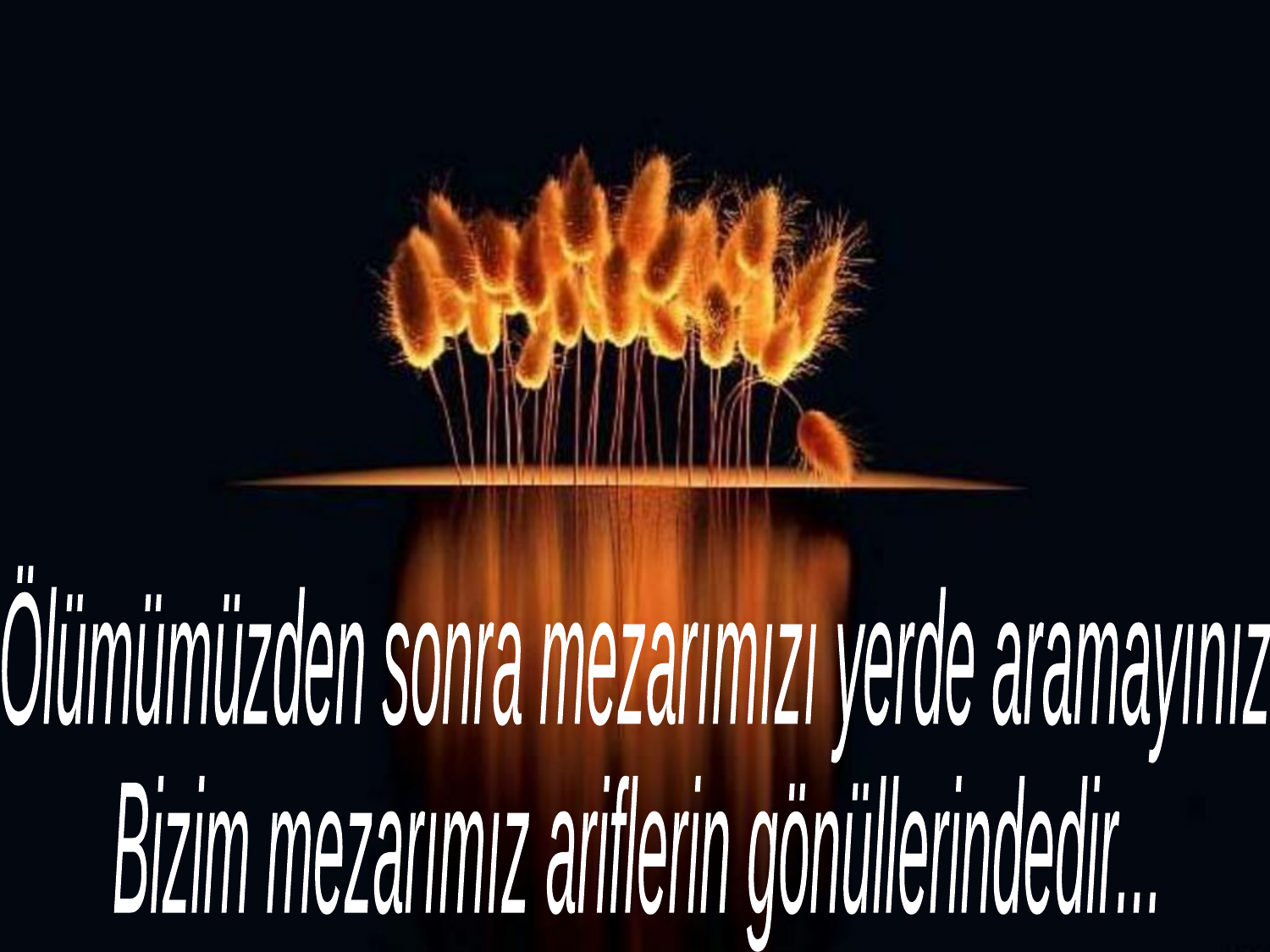

Ölümümüzden sonra mezarımızı yerde aramayınız
Bizim mezarımız ariflerin gönüllerindedir...